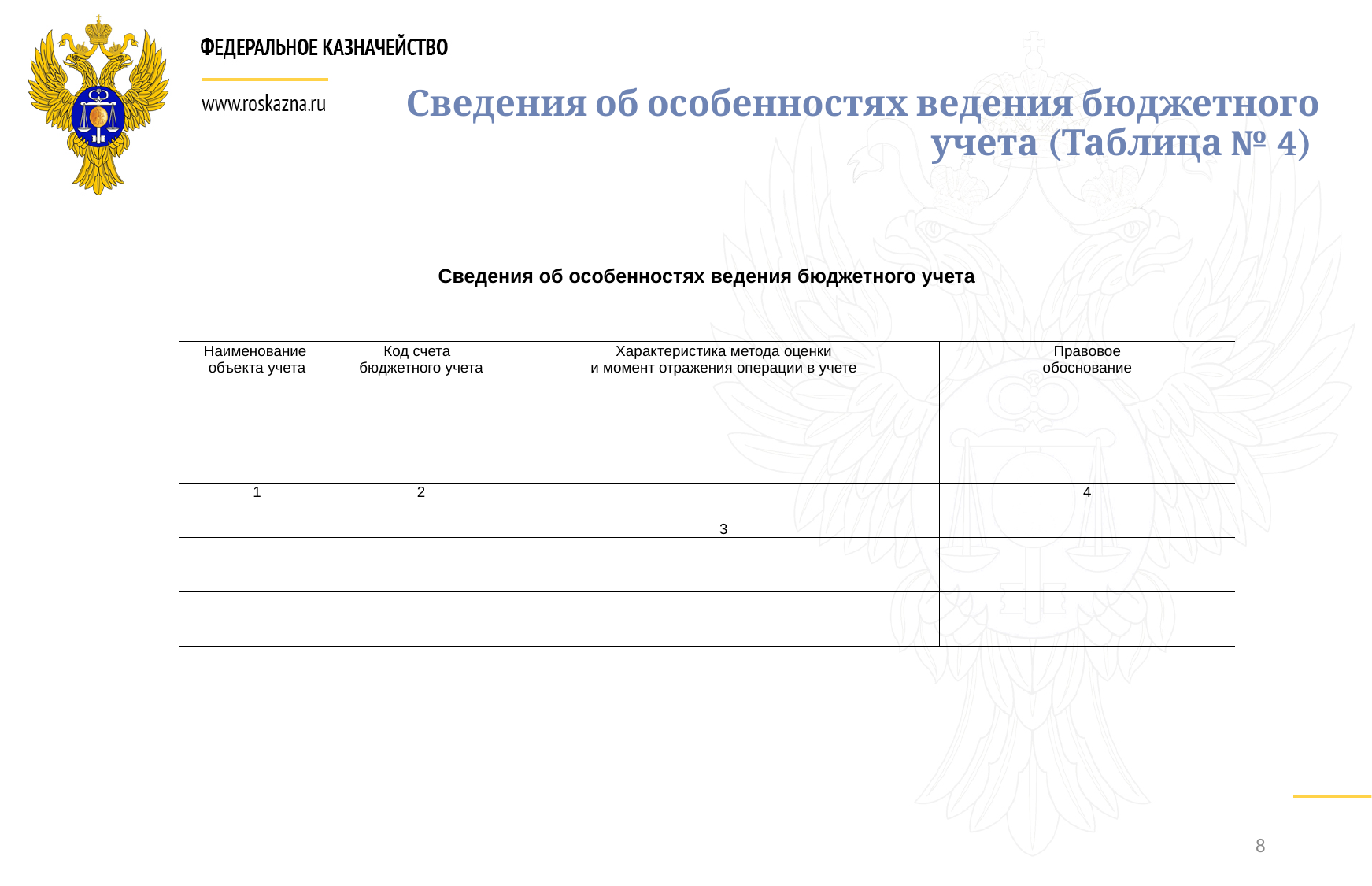

# Сведения об особенностях ведения бюджетного учета (Таблица № 4)
| Сведения об особенностях ведения бюджетного учета |  |  |  |
| --- | --- | --- | --- |
|  |  |  |  |
| Наименование объекта учета | Код счета бюджетного учета | Характеристика метода оценки и момент отражения операции в учете | Правовое обоснование |
| 1 | 2 | 3 | 4 |
|  |  |  |  |
|  |  |  |  |
8